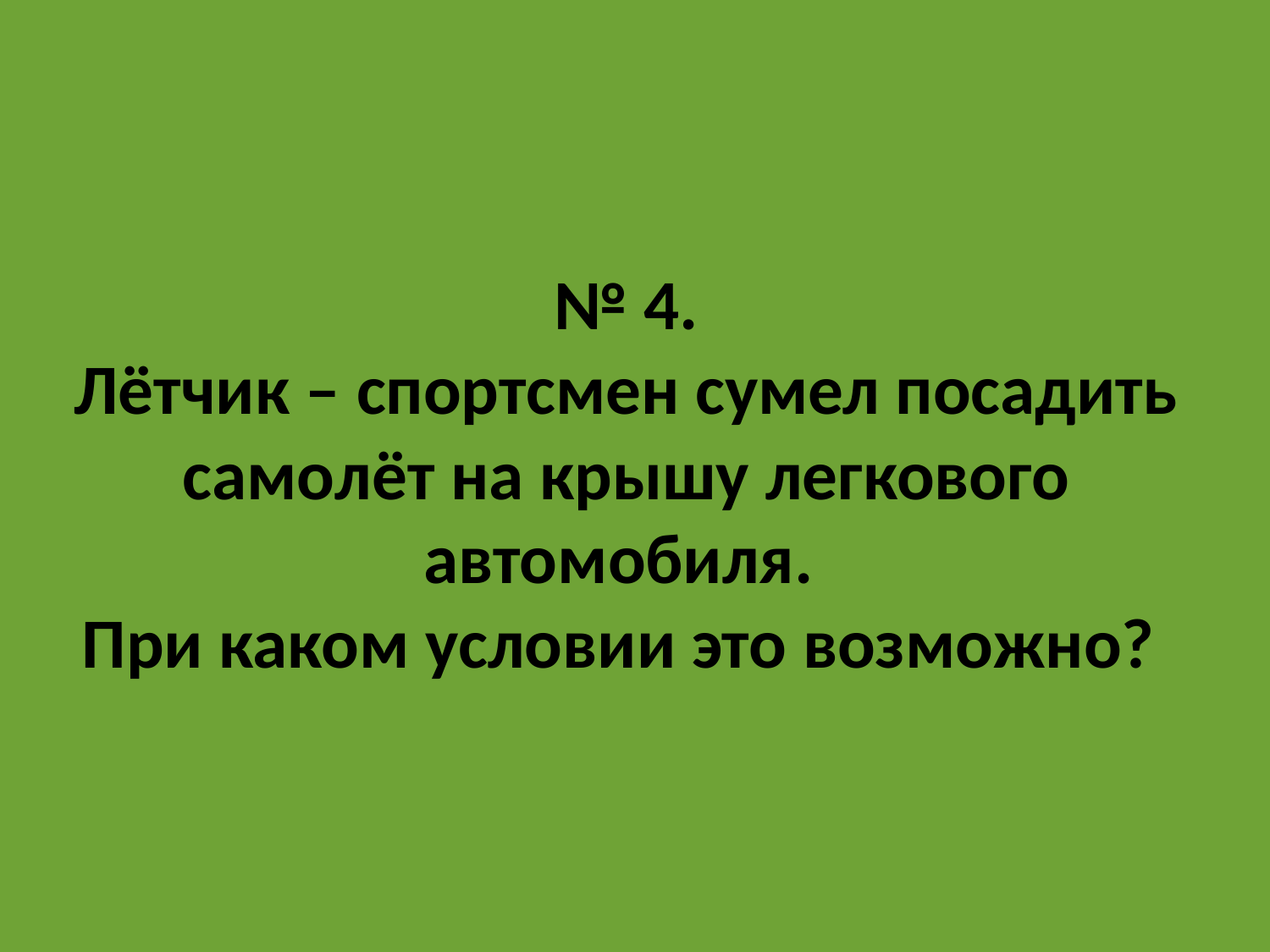

# № 4. Лётчик – спортсмен сумел посадить самолёт на крышу легкового автомобиля. При каком условии это возможно?